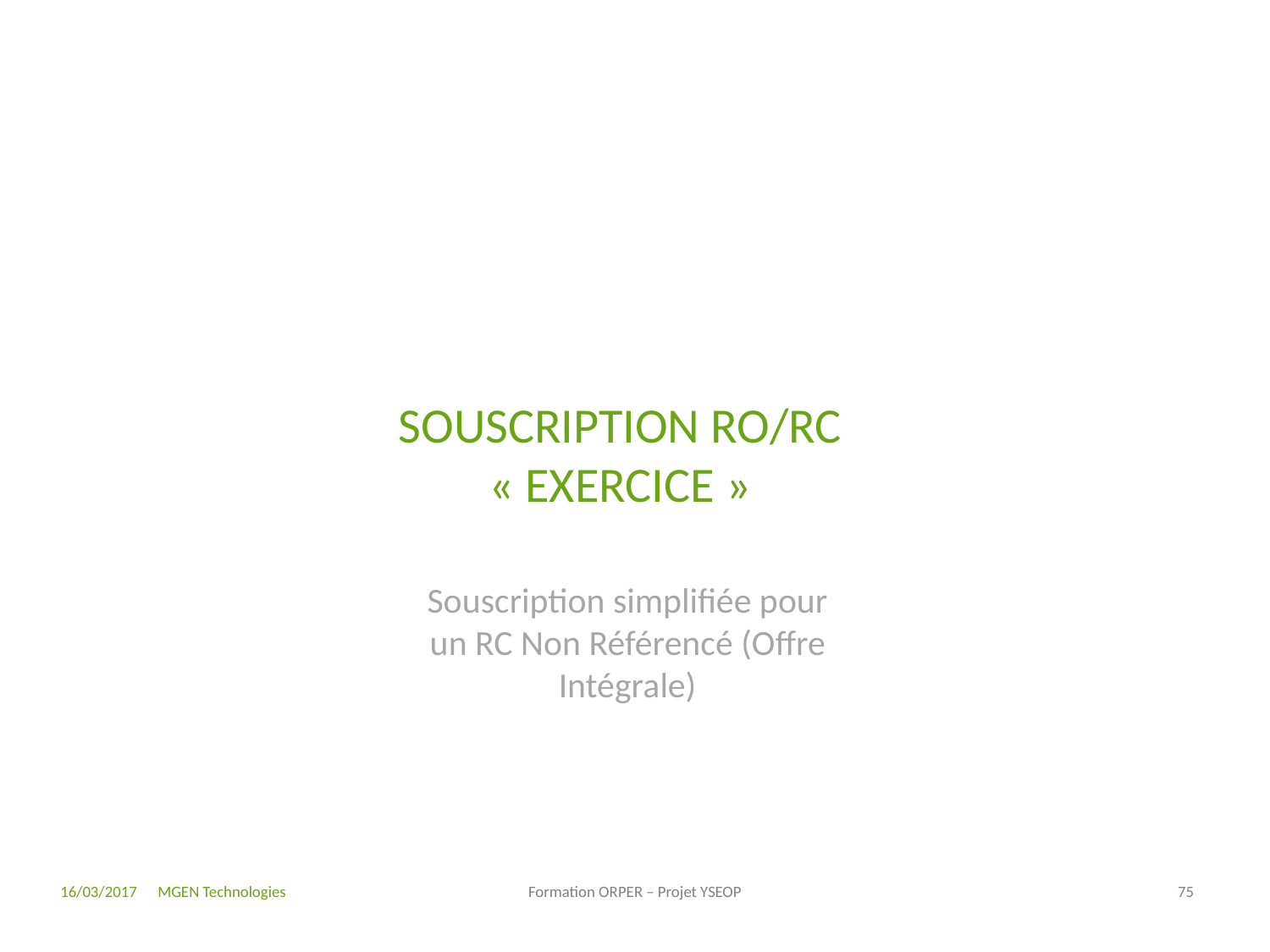

# souscription RO/RC « exercice »
Souscription simplifiée pour un RC Non Référencé (Offre Intégrale)
16/03/2017
Formation ORPER – Projet YSEOP
75